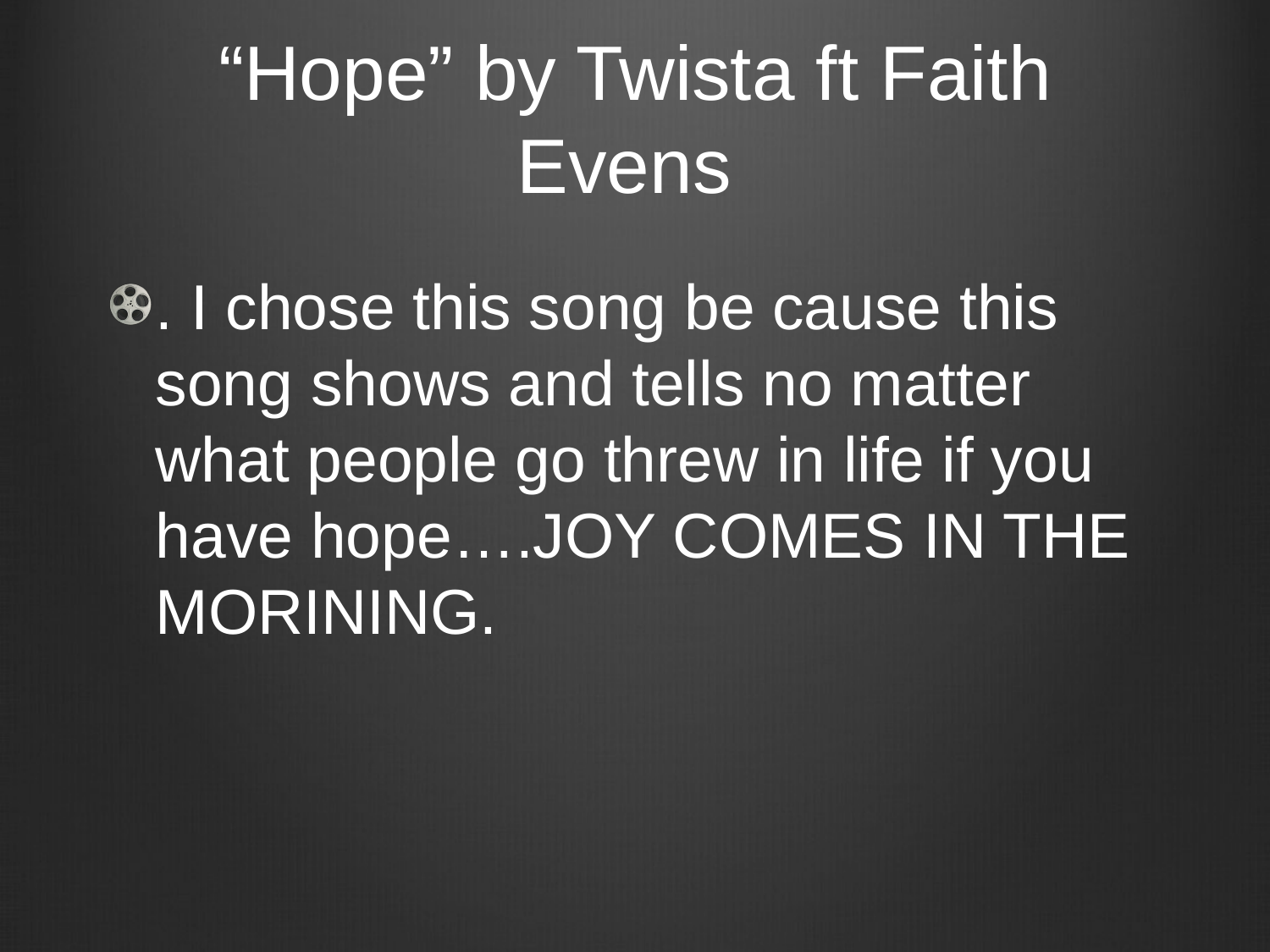

# “Hope” by Twista ft Faith Evens
. I chose this song be cause this song shows and tells no matter what people go threw in life if you have hope….JOY COMES IN THE MORINING.